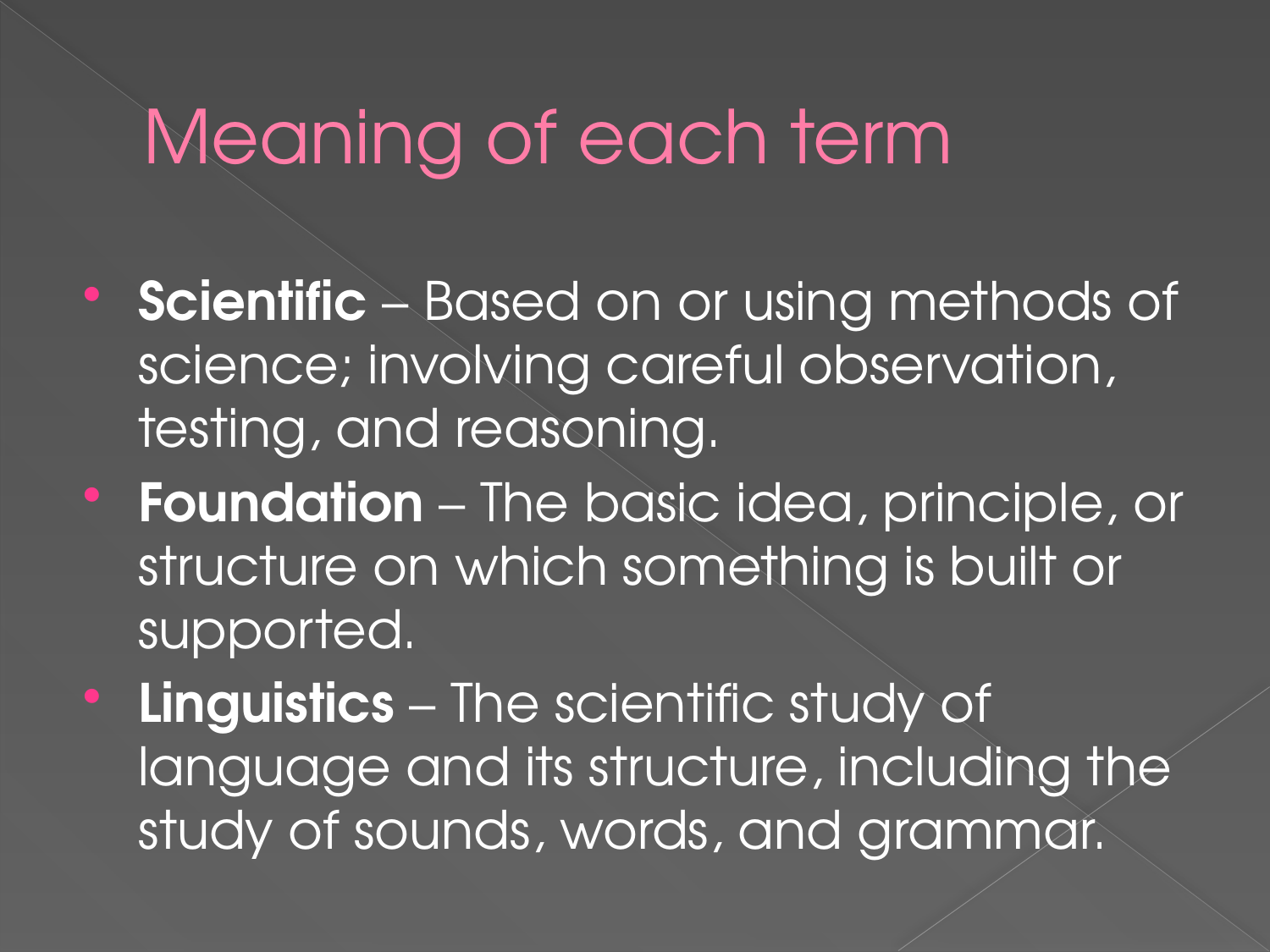

# Meaning of each term
Scientific – Based on or using methods of science; involving careful observation, testing, and reasoning.
Foundation – The basic idea, principle, or structure on which something is built or supported.
Linguistics – The scientific study of language and its structure, including the study of sounds, words, and grammar.